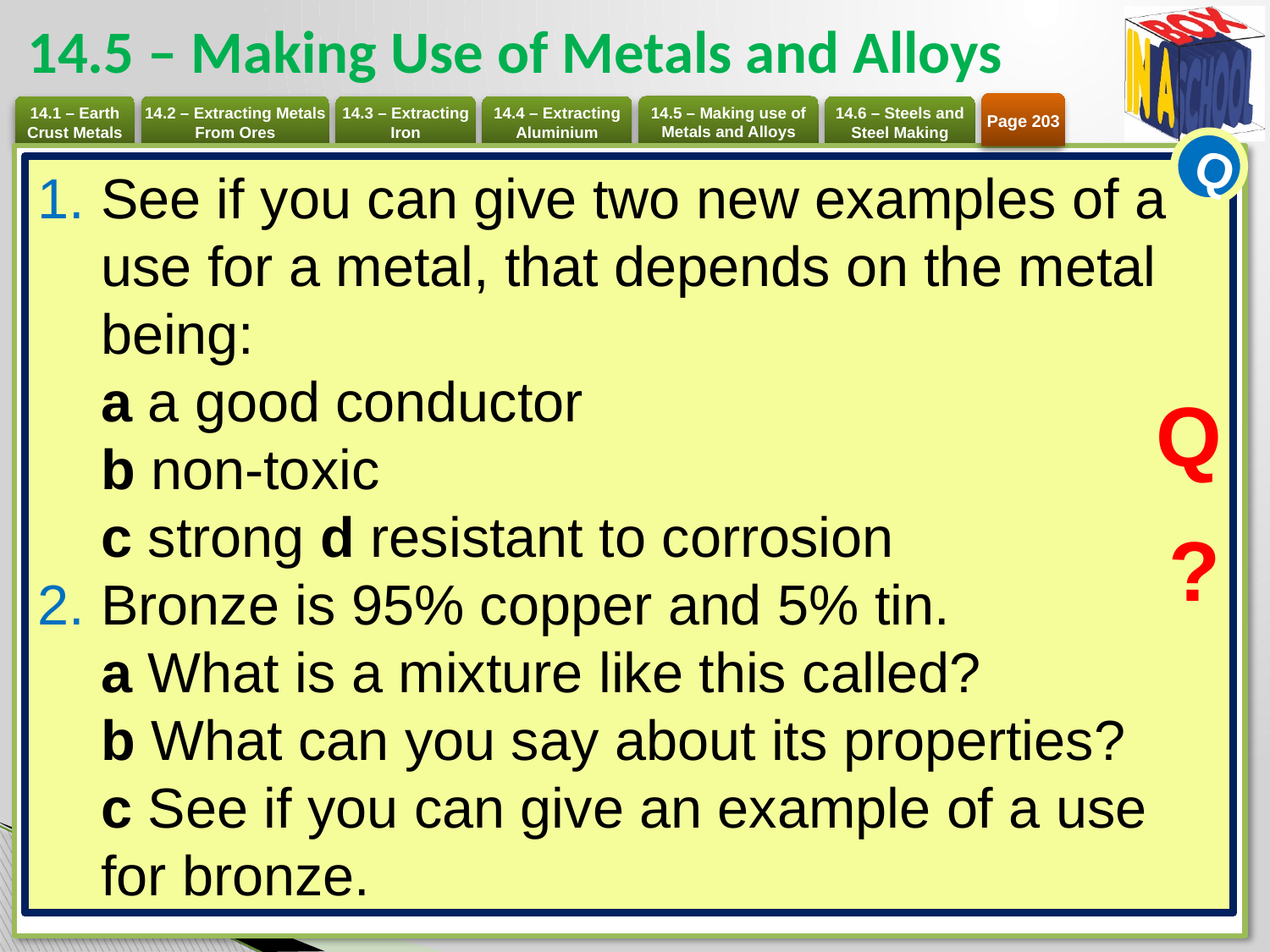

# 14.5 – Making Use of Metals and Alloys
Page 203
Q
See if you can give two new examples of a use for a metal, that depends on the metal being:
a a good conductor
b non-toxic
c strong d resistant to corrosion
Bronze is 95% copper and 5% tin.
a What is a mixture like this called?
b What can you say about its properties?
c See if you can give an example of a use for bronze.
Q
?